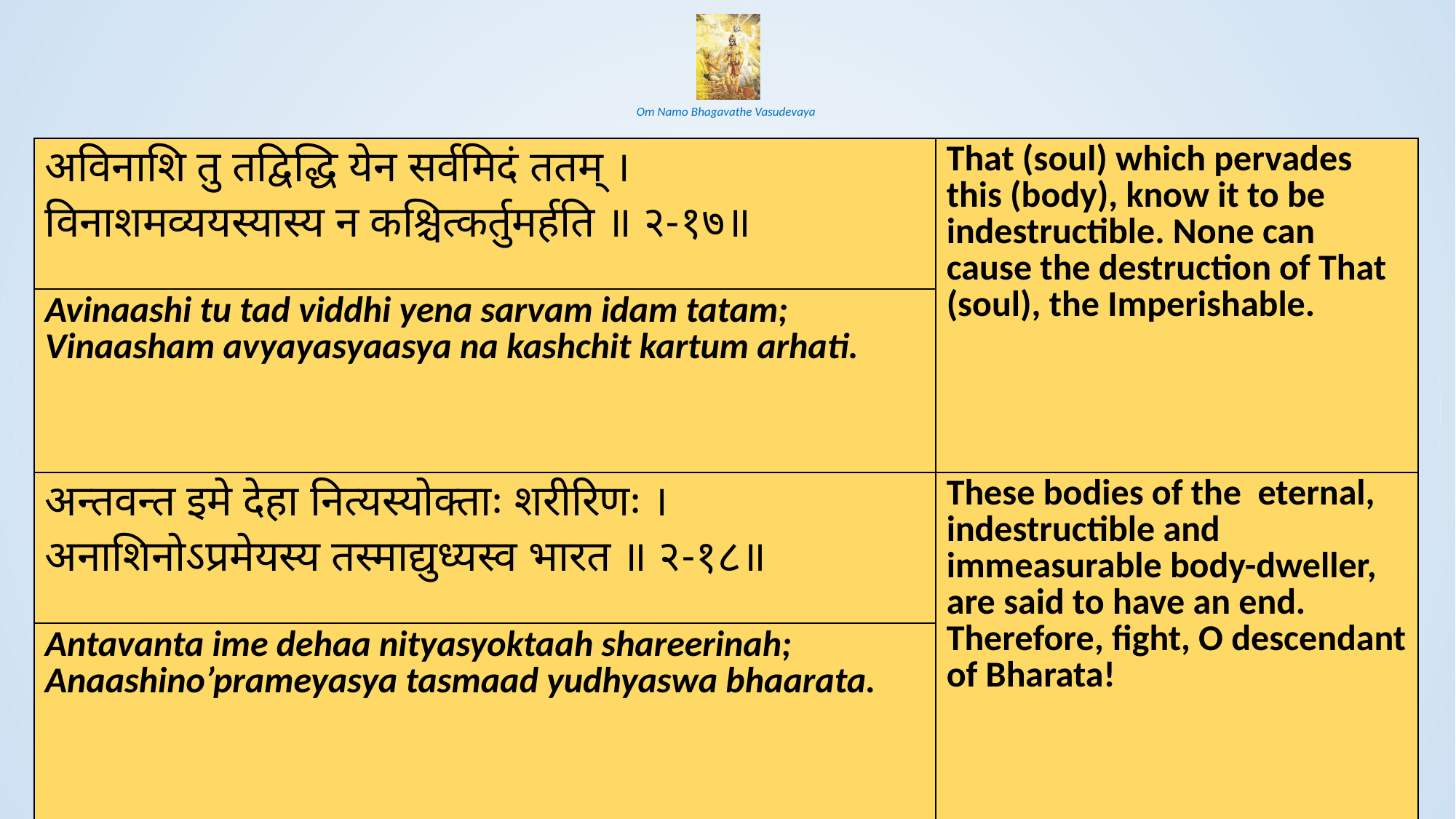

# Om Namo Bhagavathe Vasudevaya
| अविनाशि तु तद्विद्धि येन सर्वमिदं ततम् । विनाशमव्ययस्यास्य न कश्चित्कर्तुमर्हति ॥ २-१७॥ | That (soul) which pervades this (body), know it to be indestructible. None can cause the destruction of That (soul), the Imperishable. |
| --- | --- |
| Avinaashi tu tad viddhi yena sarvam idam tatam; Vinaasham avyayasyaasya na kashchit kartum arhati. |  |
| अन्तवन्त इमे देहा नित्यस्योक्ताः शरीरिणः । अनाशिनोऽप्रमेयस्य तस्माद्युध्यस्व भारत ॥ २-१८॥ | These bodies of the eternal, indestructible and immeasurable body-dweller, are said to have an end. Therefore, fight, O descendant of Bharata! |
| --- | --- |
| Antavanta ime dehaa nityasyoktaah shareerinah; Anaashino’prameyasya tasmaad yudhyaswa bhaarata. |  |